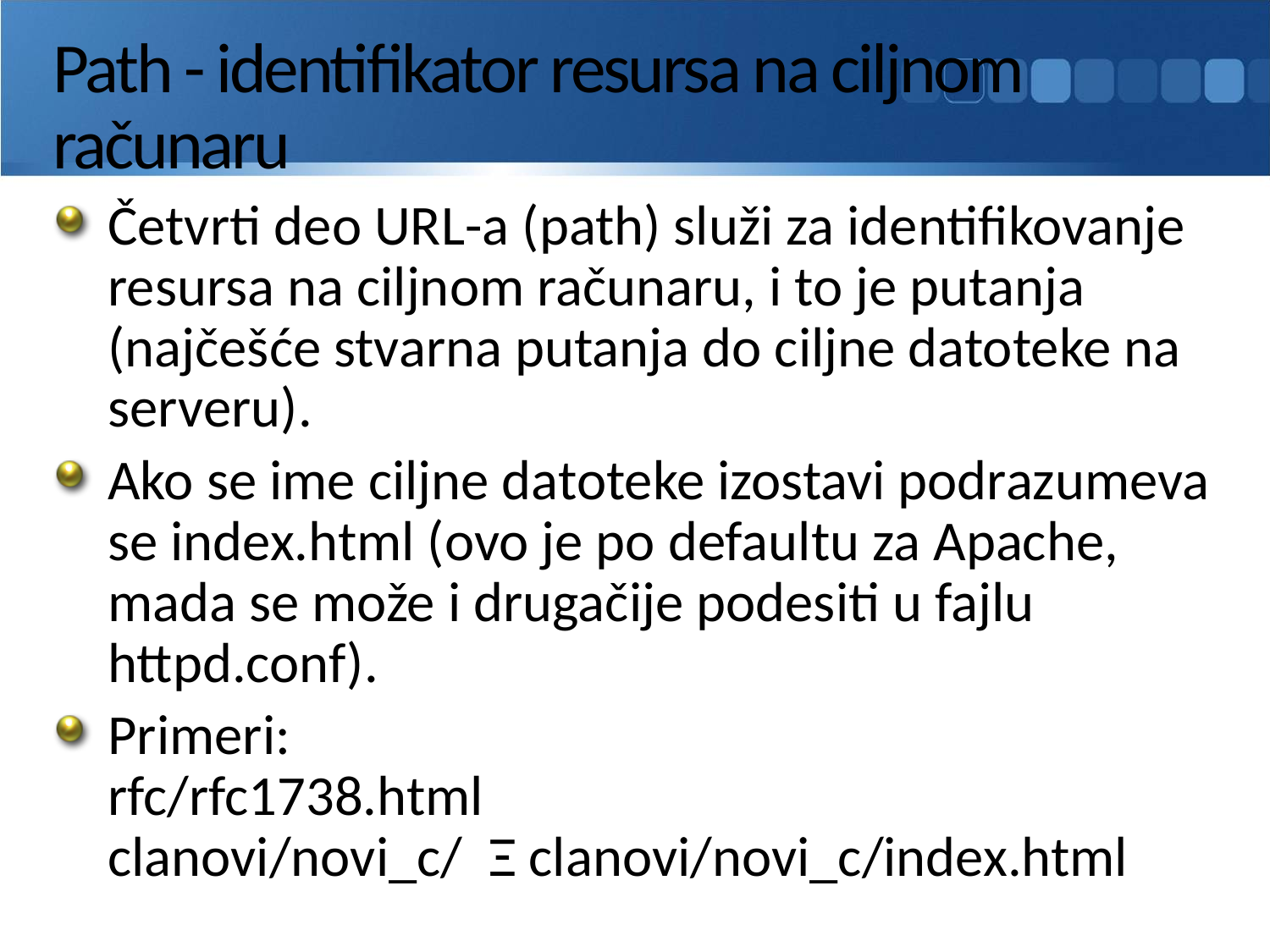

# Path - identifikator resursa na ciljnom računaru
Četvrti deo URL-a (path) služi za identifikovanje resursa na ciljnom računaru, i to je putanja (najčešće stvarna putanja do ciljne datoteke na serveru).
Ako se ime ciljne datoteke izostavi podrazumeva se index.html (ovo je po defaultu za Apache, mada se može i drugačije podesiti u fajlu httpd.conf).
Primeri:
rfc/rfc1738.html
clanovi/novi_c/  Ξ clanovi/novi_c/index.html